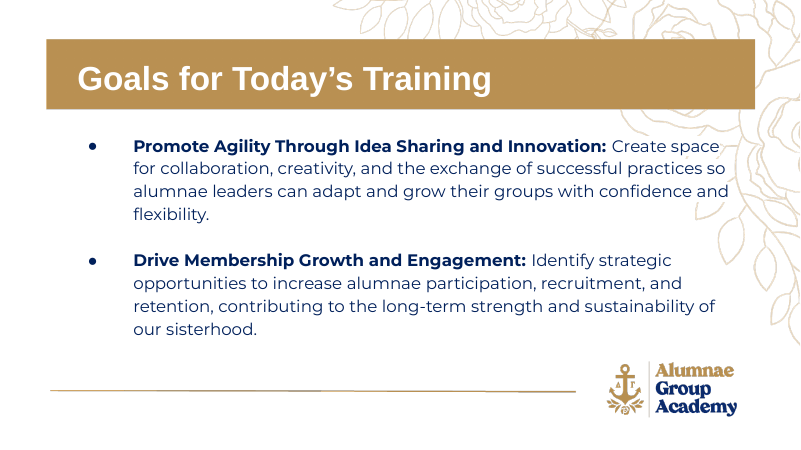

Goals for Today’s Training
Promote Agility Through Idea Sharing and Innovation: Create space for collaboration, creativity, and the exchange of successful practices so alumnae leaders can adapt and grow their groups with confidence and flexibility.

Drive Membership Growth and Engagement: Identify strategic opportunities to increase alumnae participation, recruitment, and retention, contributing to the long-term strength and sustainability of our sisterhood.